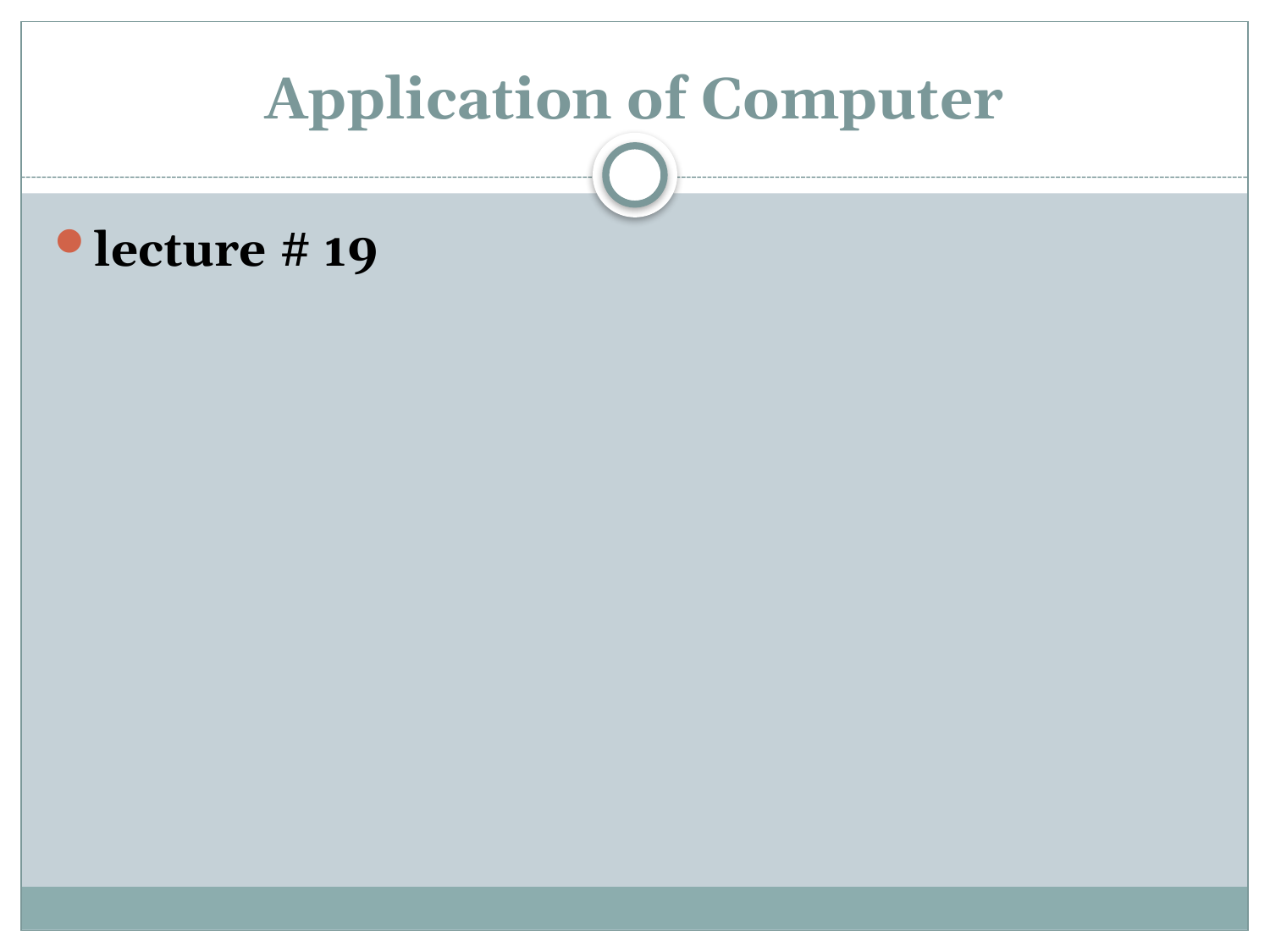

# Application of Computer
lecture # 19